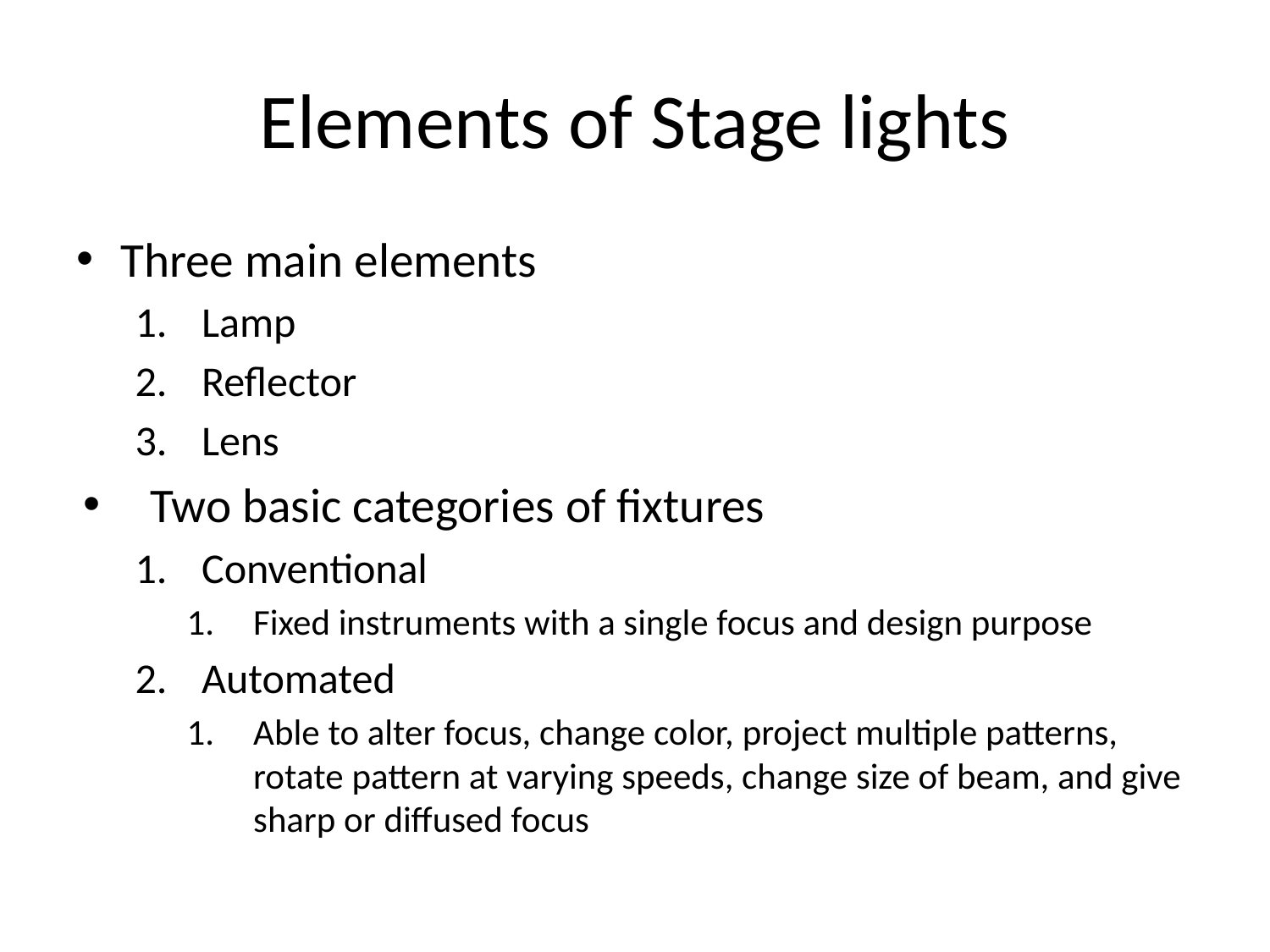

# Elements of Stage lights
Three main elements
Lamp
Reflector
Lens
Two basic categories of fixtures
Conventional
Fixed instruments with a single focus and design purpose
Automated
Able to alter focus, change color, project multiple patterns, rotate pattern at varying speeds, change size of beam, and give sharp or diffused focus